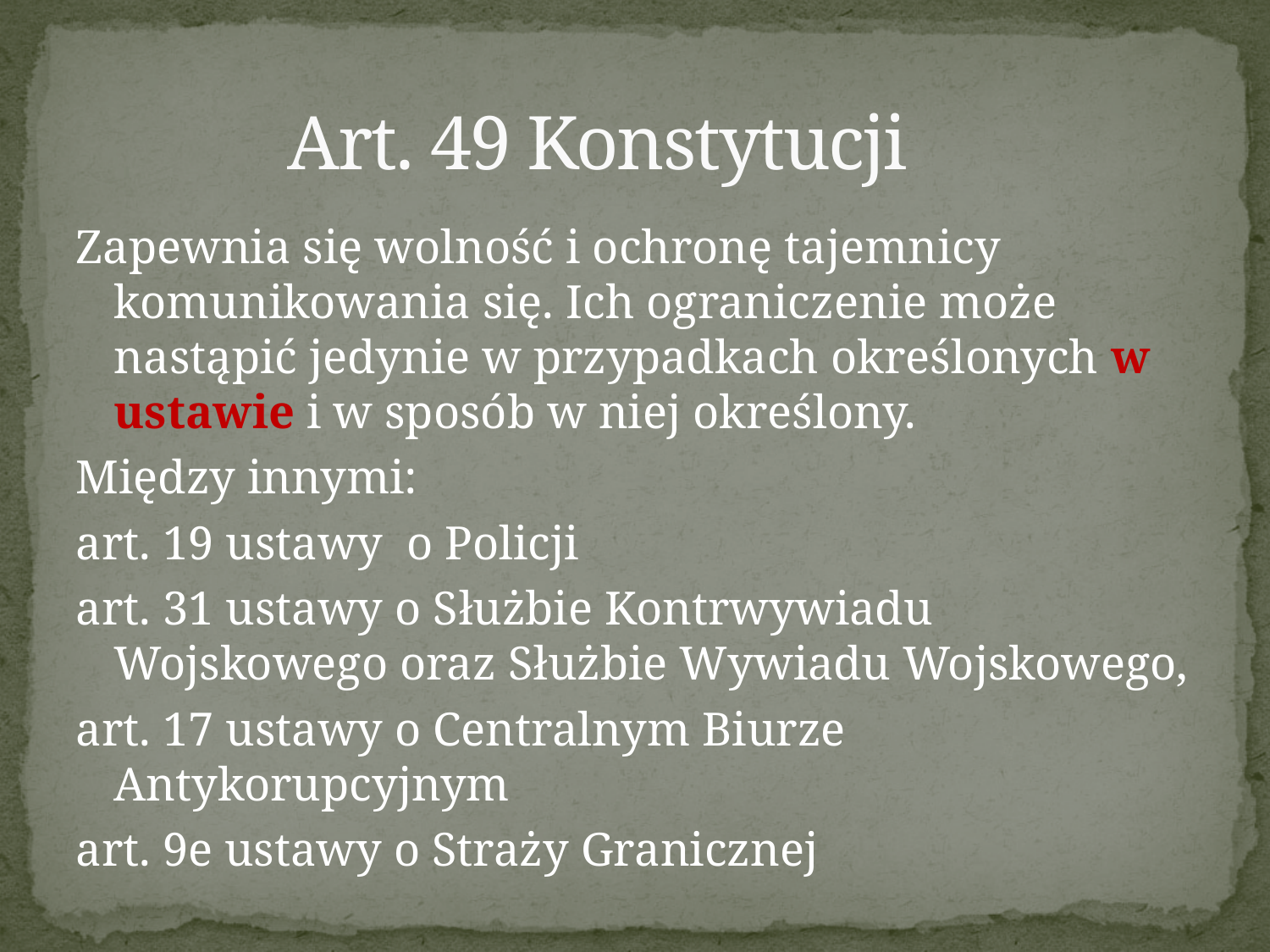

# Art. 49 Konstytucji
Zapewnia się wolność i ochronę tajemnicy komunikowania się. Ich ograniczenie może nastąpić jedynie w przypadkach określonych w ustawie i w sposób w niej określony.
Między innymi:
art. 19 ustawy  o Policji
art. 31 ustawy o Służbie Kontrwywiadu Wojskowego oraz Służbie Wywiadu Wojskowego,
art. 17 ustawy o Centralnym Biurze Antykorupcyjnym
art. 9e ustawy o Straży Granicznej